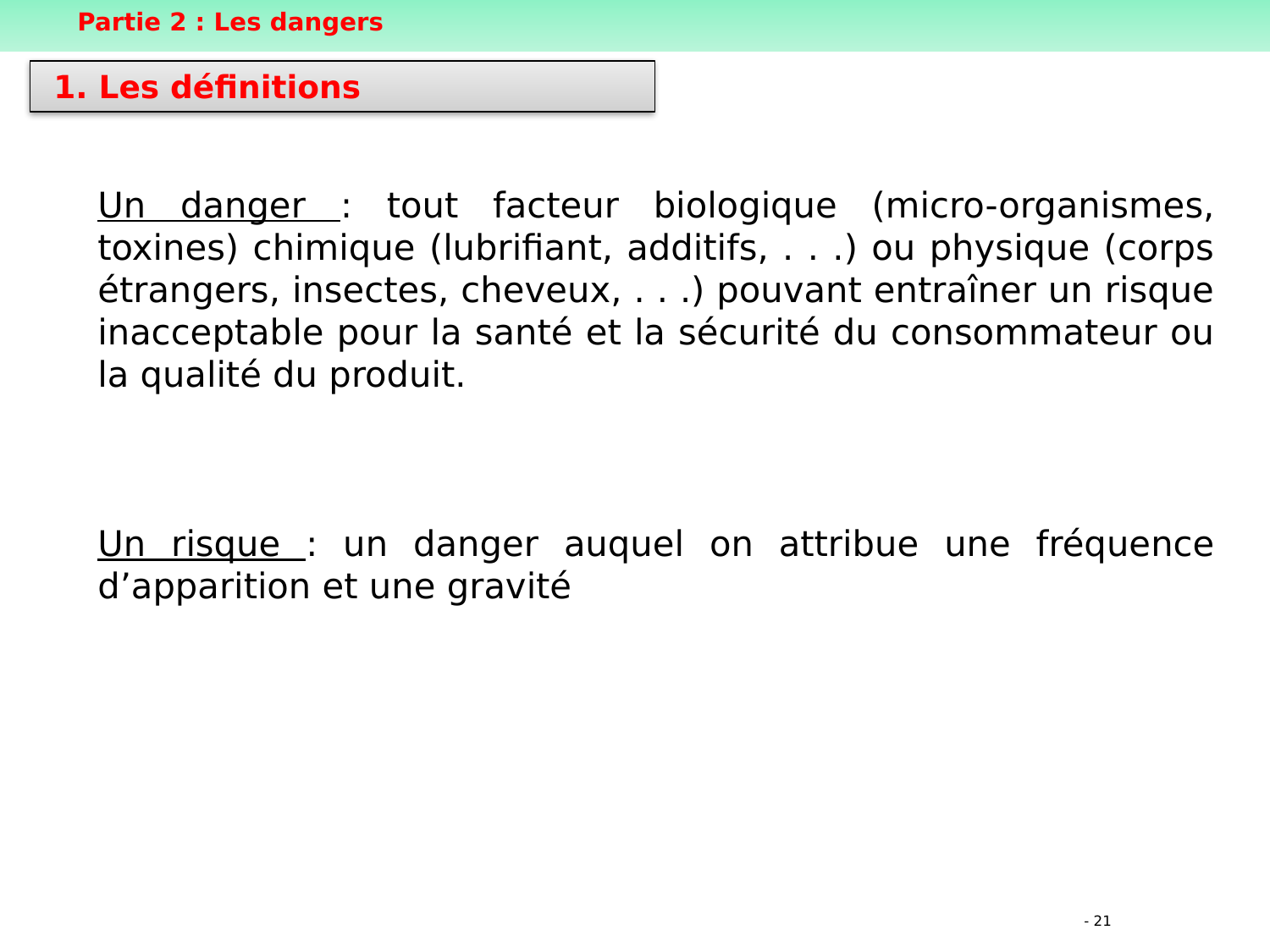

Partie 2 : Les dangers
 1. Les définitions
Un danger : tout facteur biologique (micro-organismes, toxines) chimique (lubrifiant, additifs, . . .) ou physique (corps étrangers, insectes, cheveux, . . .) pouvant entraîner un risque inacceptable pour la santé et la sécurité du consommateur ou la qualité du produit.

Un risque : un danger auquel on attribue une fréquence d’apparition et une gravité